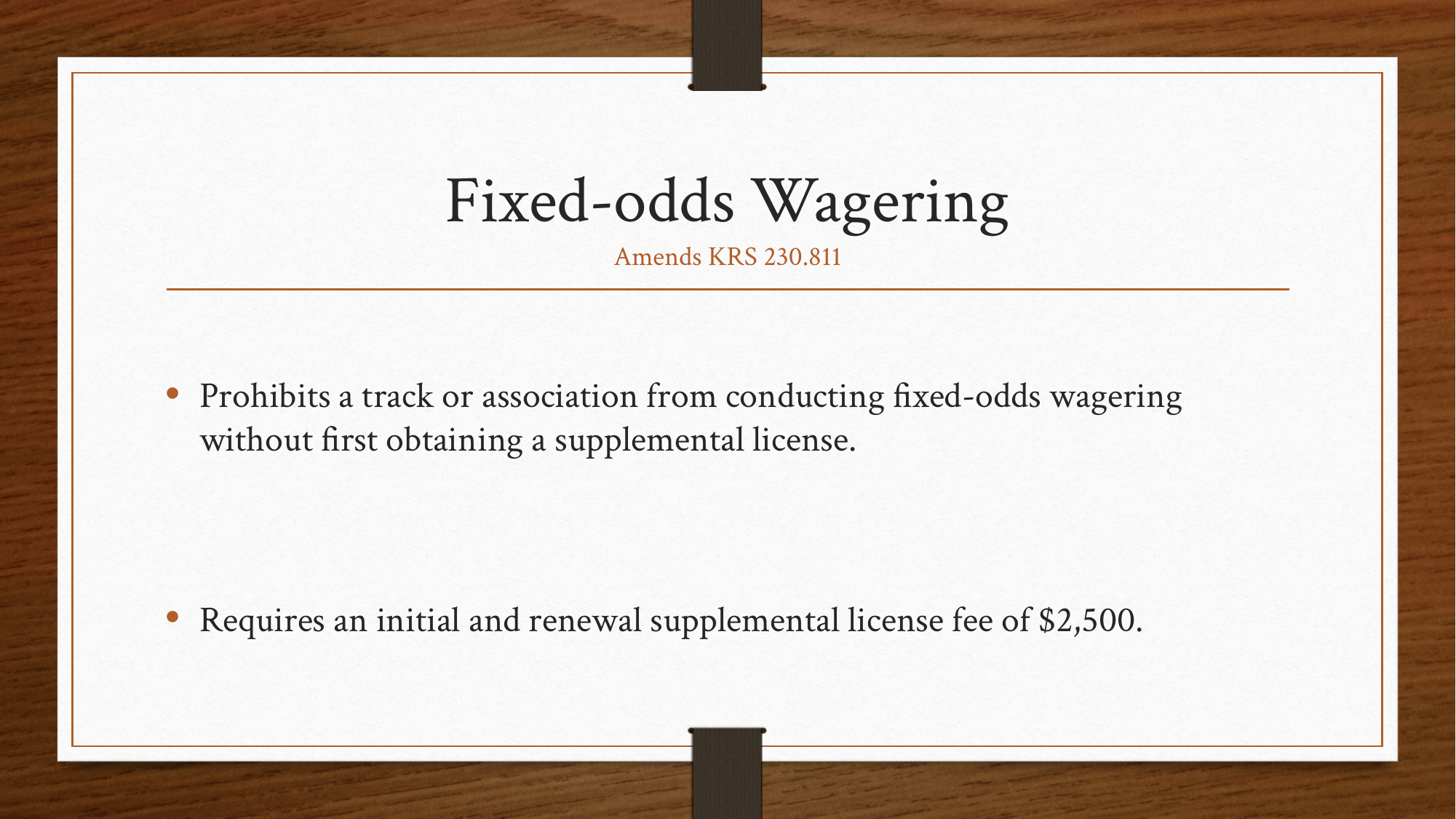

# Fixed-odds Wagering
Amends KRS 230.811

Prohibits a track or association from conducting fixed-odds wagering without first obtaining a supplemental license.

Requires an initial and renewal supplemental license fee of $2,500.